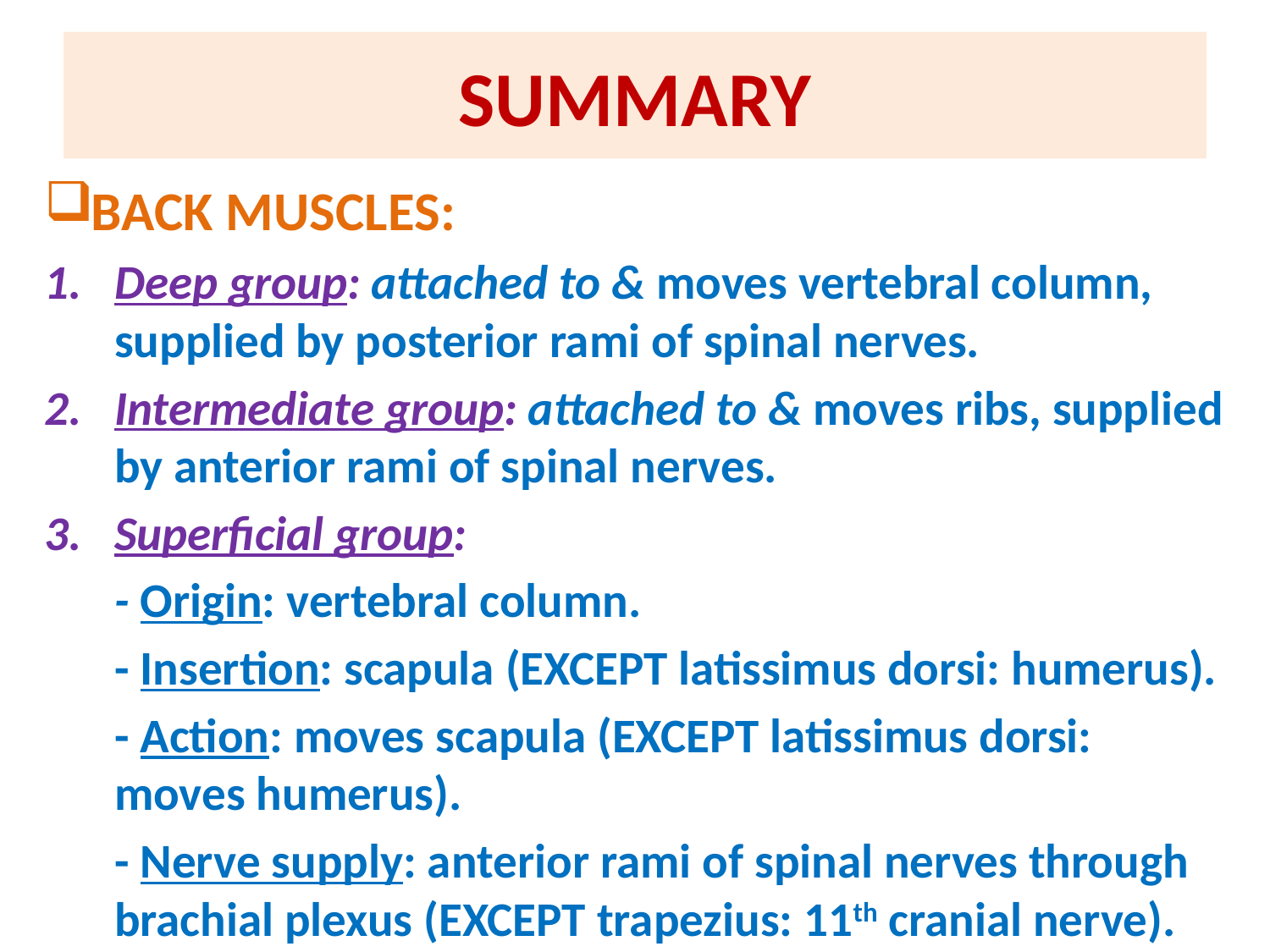

# SUMMARY
BACK MUSCLES:
Deep group: attached to & moves vertebral column, supplied by posterior rami of spinal nerves.
Intermediate group: attached to & moves ribs, supplied by anterior rami of spinal nerves.
Superficial group:
	- Origin: vertebral column.
	- Insertion: scapula (EXCEPT latissimus dorsi: humerus).
	- Action: moves scapula (EXCEPT latissimus dorsi: moves humerus).
	- Nerve supply: anterior rami of spinal nerves through brachial plexus (EXCEPT trapezius: 11th cranial nerve).